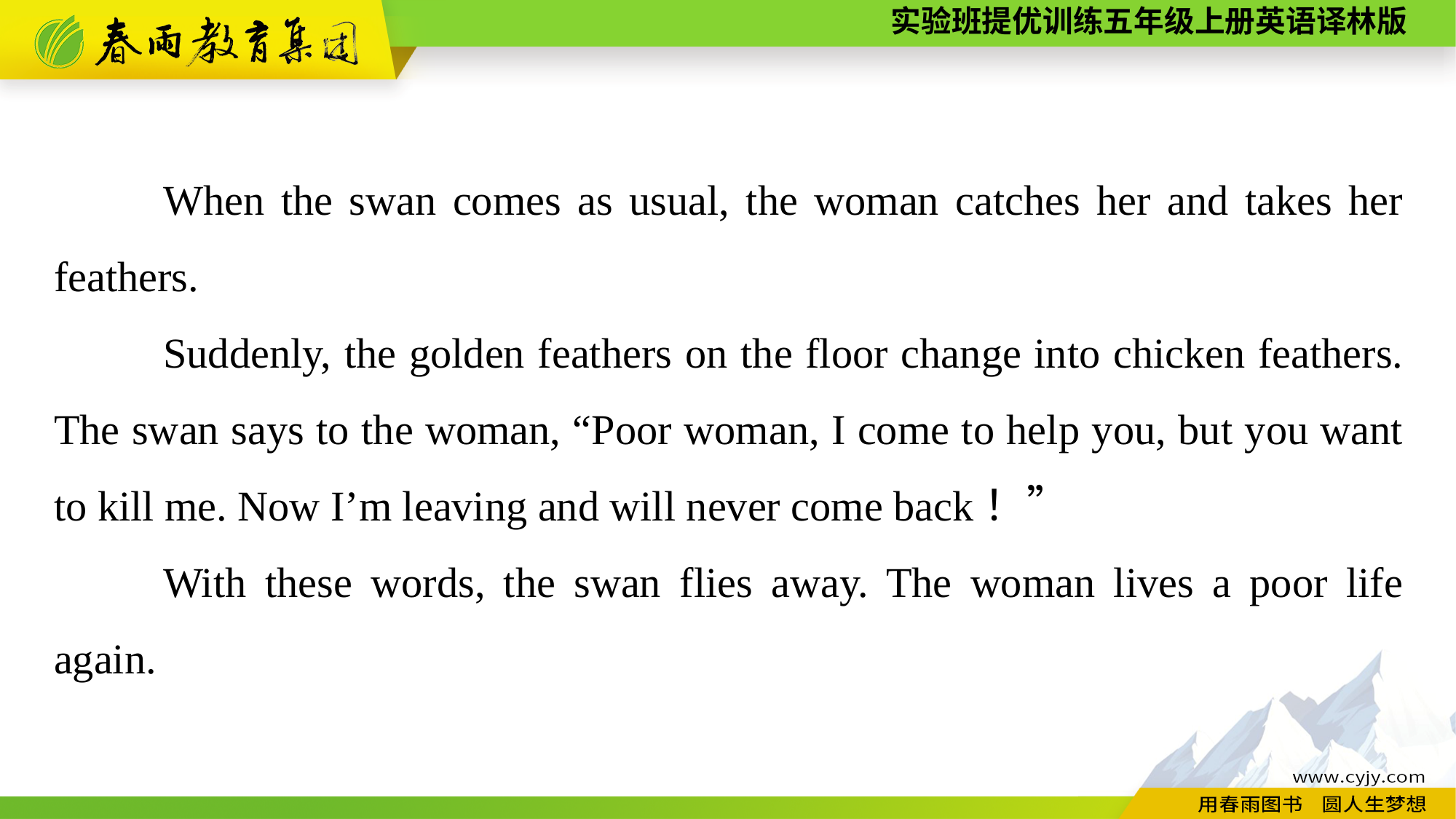

When the swan comes as usual, the woman catches her and takes her feathers.
	Suddenly, the golden feathers on the floor change into chicken feathers. The swan says to the woman, “Poor woman, I come to help you, but you want to kill me. Now I’m leaving and will never come back！”
	With these words, the swan flies away. The woman lives a poor life again.